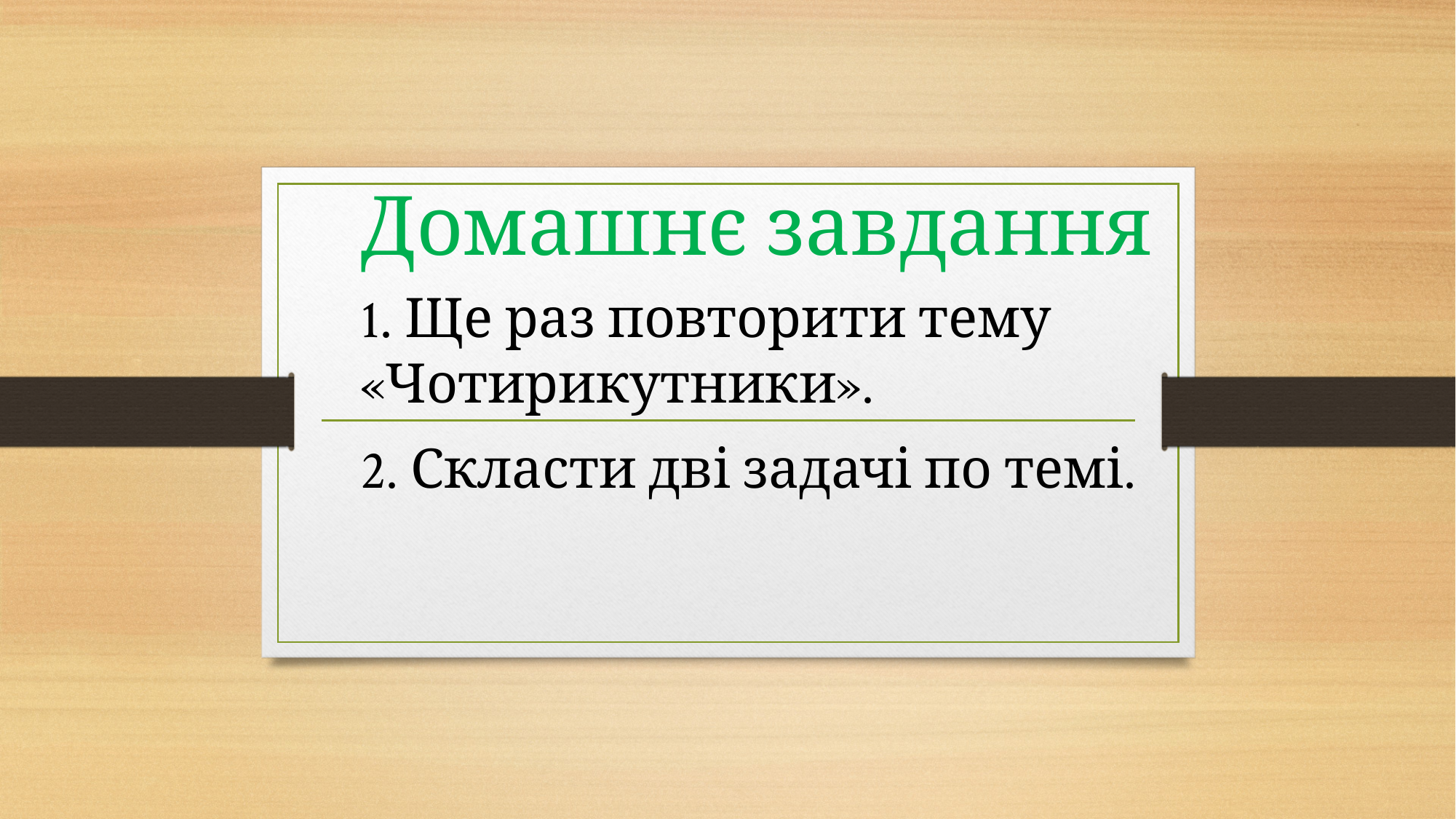

# Домашнє завдання
1. Ще раз повторити тему «Чотирикутники».
2. Скласти дві задачі по темі.